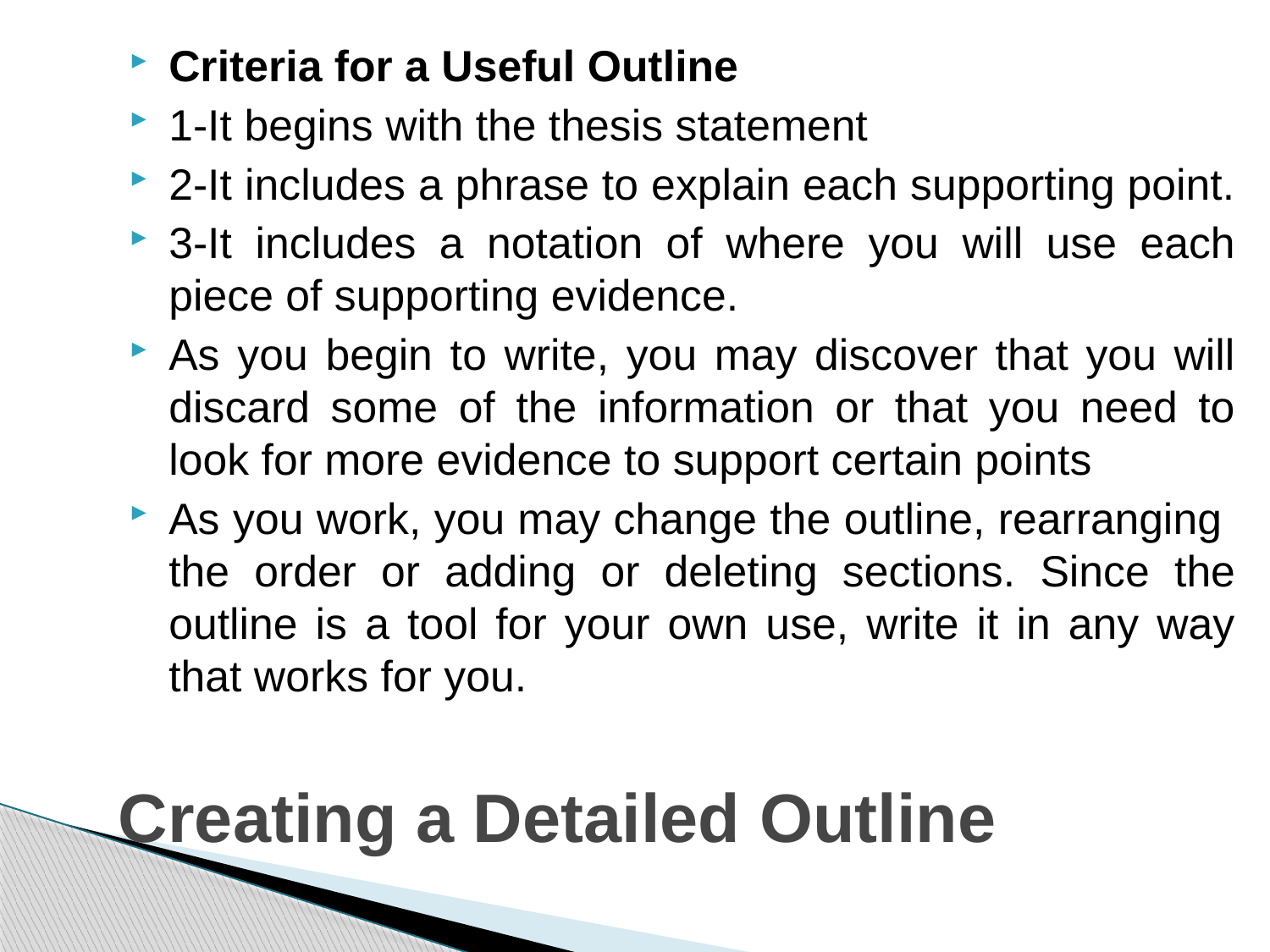

Criteria for a Useful Outline
1-It begins with the thesis statement
2-It includes a phrase to explain each supporting point.
3-It includes a notation of where you will use each piece of supporting evidence.
As you begin to write, you may discover that you will discard some of the information or that you need to look for more evidence to support certain points
As you work, you may change the outline, rearranging  the order or adding or deleting sections. Since the outline is a tool for your own use, write it in any way that works for you.
# Creating a Detailed Outline